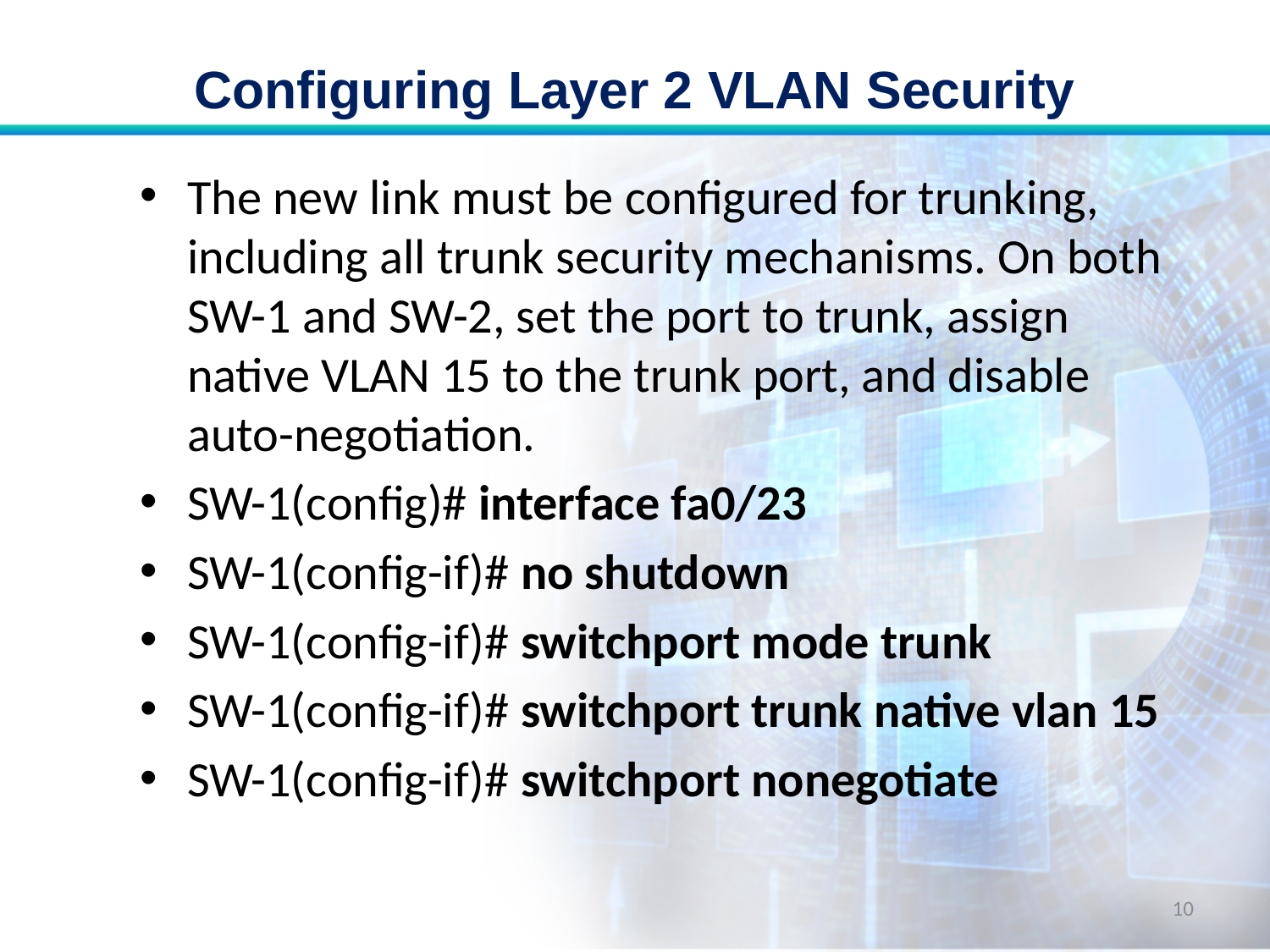

# Configuring Layer 2 VLAN Security
The new link must be configured for trunking, including all trunk security mechanisms. On both SW-1 and SW-2, set the port to trunk, assign native VLAN 15 to the trunk port, and disable auto-negotiation.
SW-1(config)# interface fa0/23
SW-1(config-if)# no shutdown
SW-1(config-if)# switchport mode trunk
SW-1(config-if)# switchport trunk native vlan 15
SW-1(config-if)# switchport nonegotiate
10